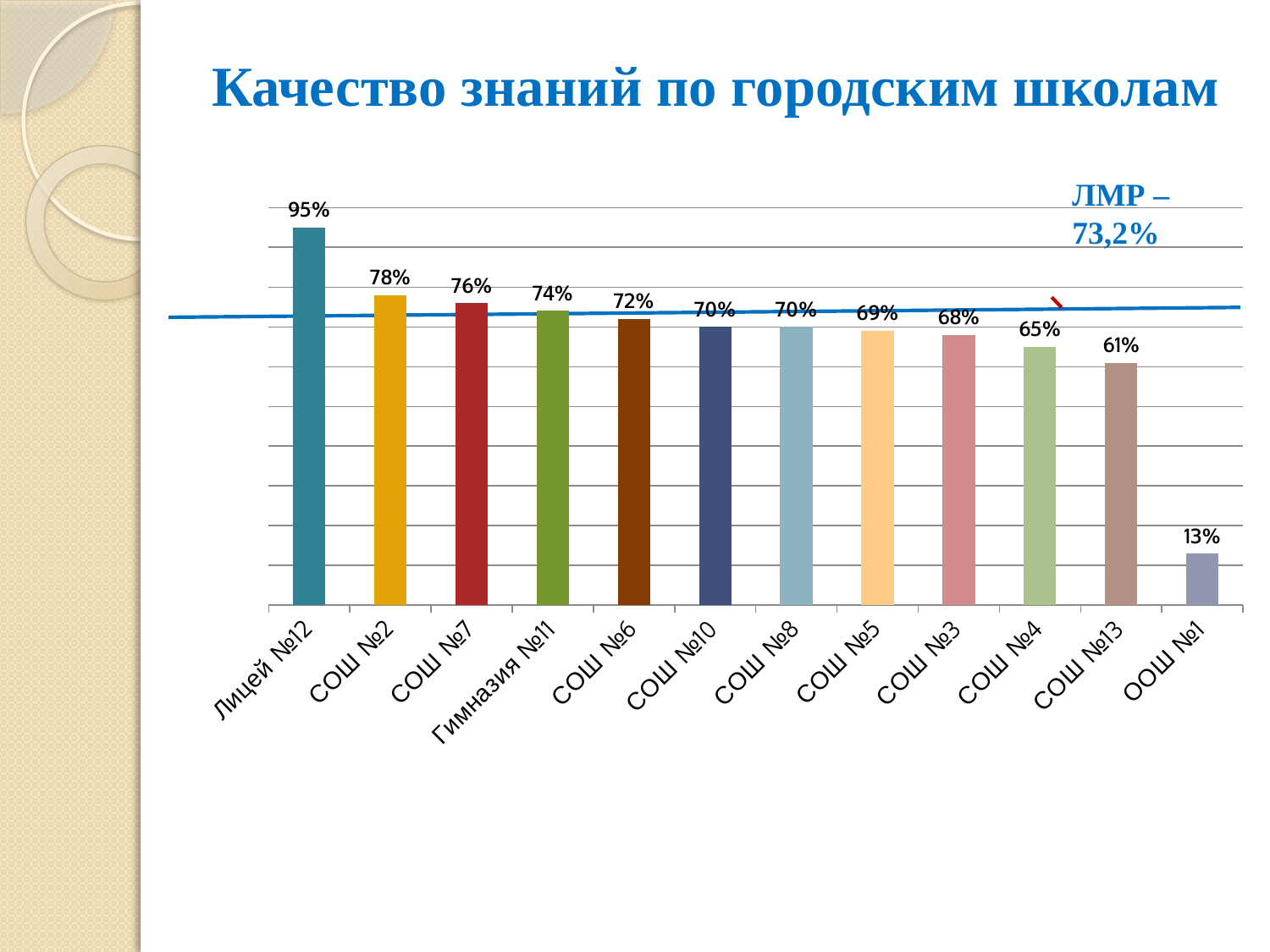

# Качество знаний по городским школам
ЛМР – 73,2%

### Chart

| Category |  |
|---|---|
| Лицей №12 | 0.9500000000000001 |
| СОШ №2 | 0.78 |
| СОШ №7 | 0.7600000000000001 |
| Гимназия №11 | 0.7400000000000001 |
| СОШ №6 | 0.7200000000000001 |
| СОШ №10 | 0.7000000000000001 |
| СОШ №8 | 0.7000000000000001 |
| СОШ №5 | 0.6900000000000001 |
| СОШ №3 | 0.68 |
| СОШ №4 | 0.6500000000000001 |
| СОШ №13 | 0.6100000000000001 |
| ООШ №1 | 0.13 |